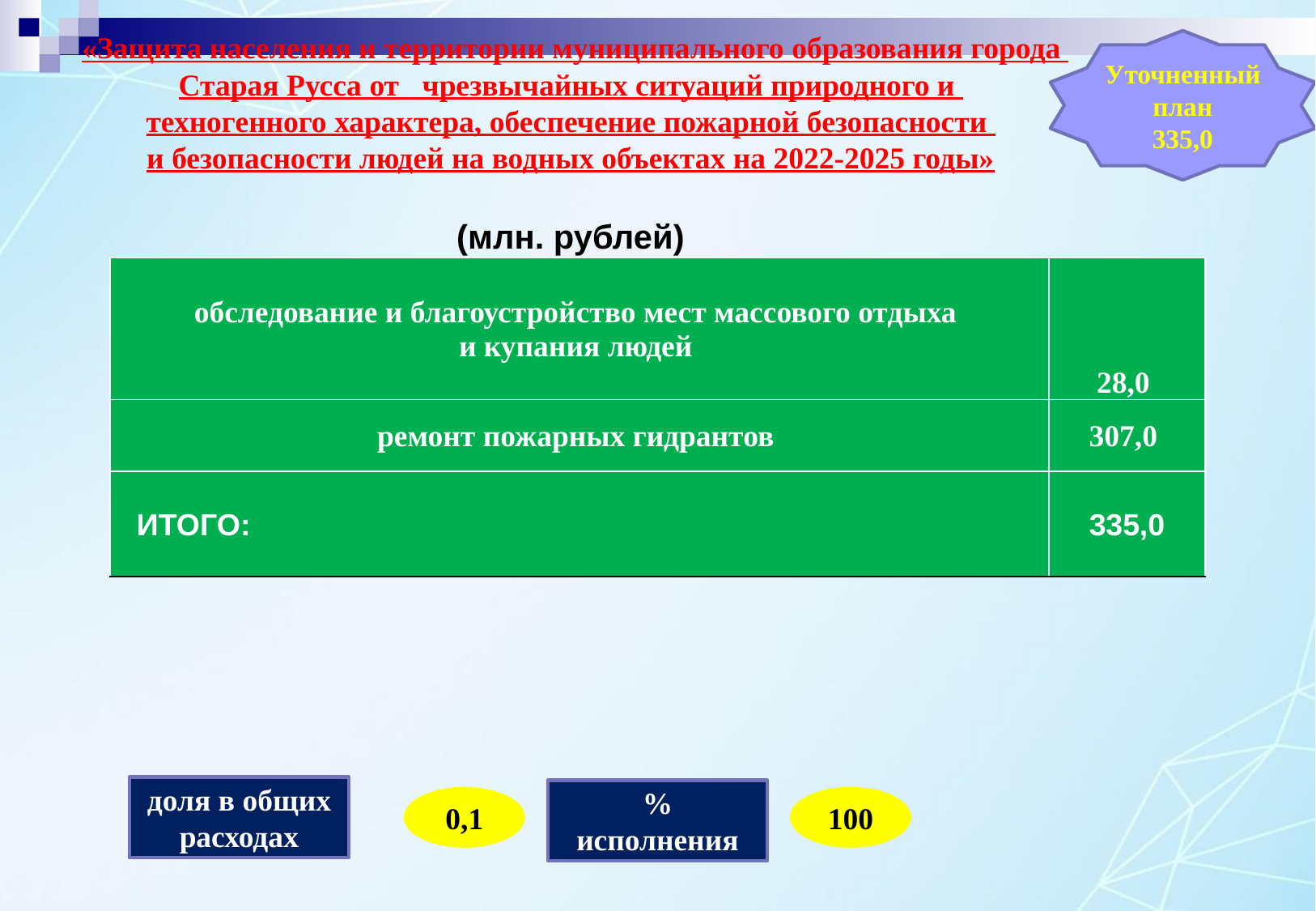

# «Защита населения и территории муниципального образования города Старая Русса от   чрезвычайных ситуаций природного и техногенного характера, обеспечение пожарной безопасности и безопасности людей на водных объектах на 2022-2025 годы» (млн. рублей)
Уточненный план
335,0
| обследование и благоустройство мест массового отдыха и купания людей | 28,0 |
| --- | --- |
| ремонт пожарных гидрантов | 307,0 |
| ИТОГО: | 335,0 |
доля в общих расходах
% исполнения
0,1
100